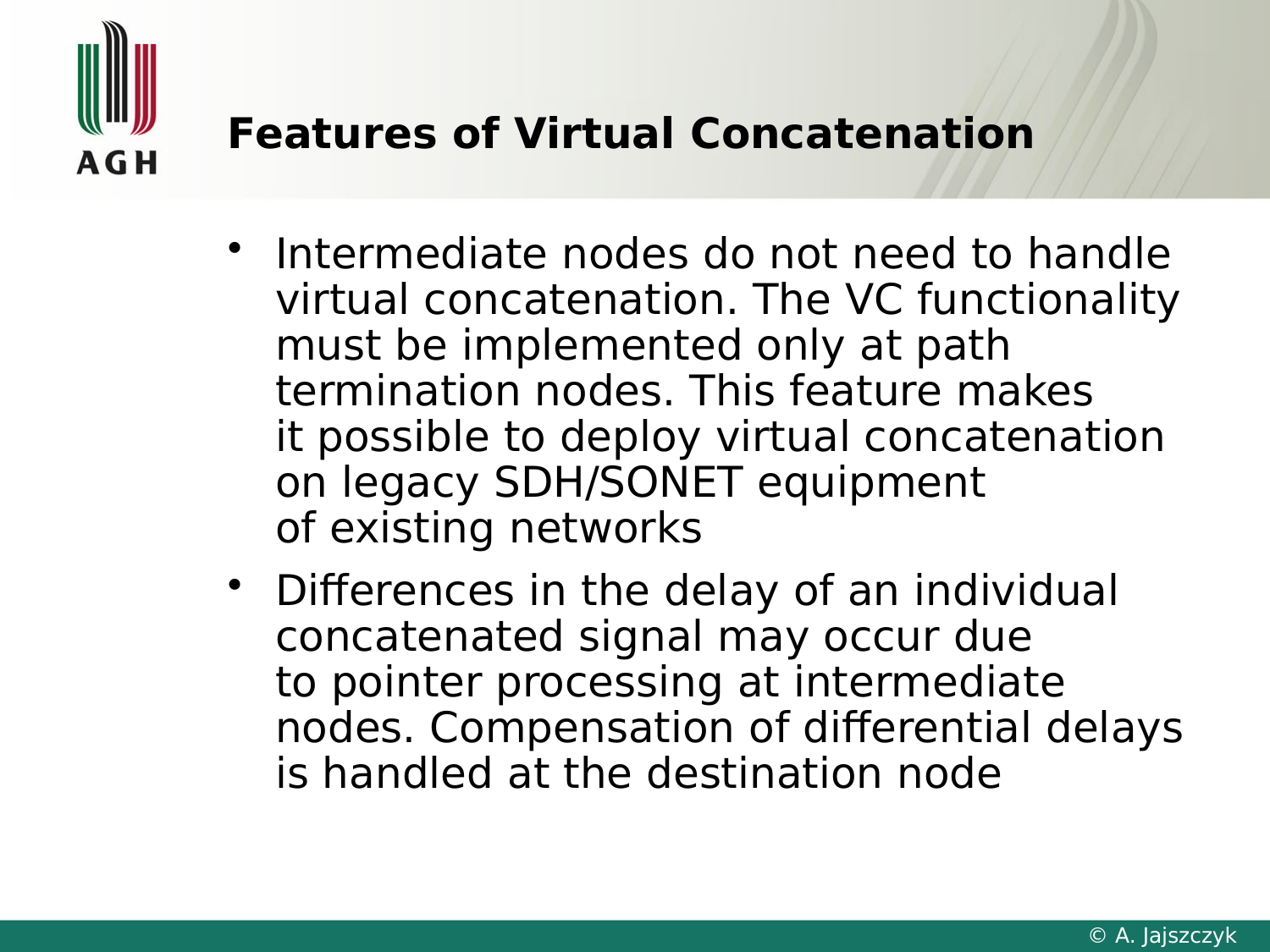

# Features of Virtual Concatenation
Intermediate nodes do not need to handle virtual concatenation. The VC functionality must be implemented only at path termination nodes. This feature makes
it possible to deploy virtual concatenation on legacy SDH/SONET equipment
of existing networks
Differences in the delay of an individual concatenated signal may occur due
to pointer processing at intermediate nodes. Compensation of differential delays is handled at the destination node